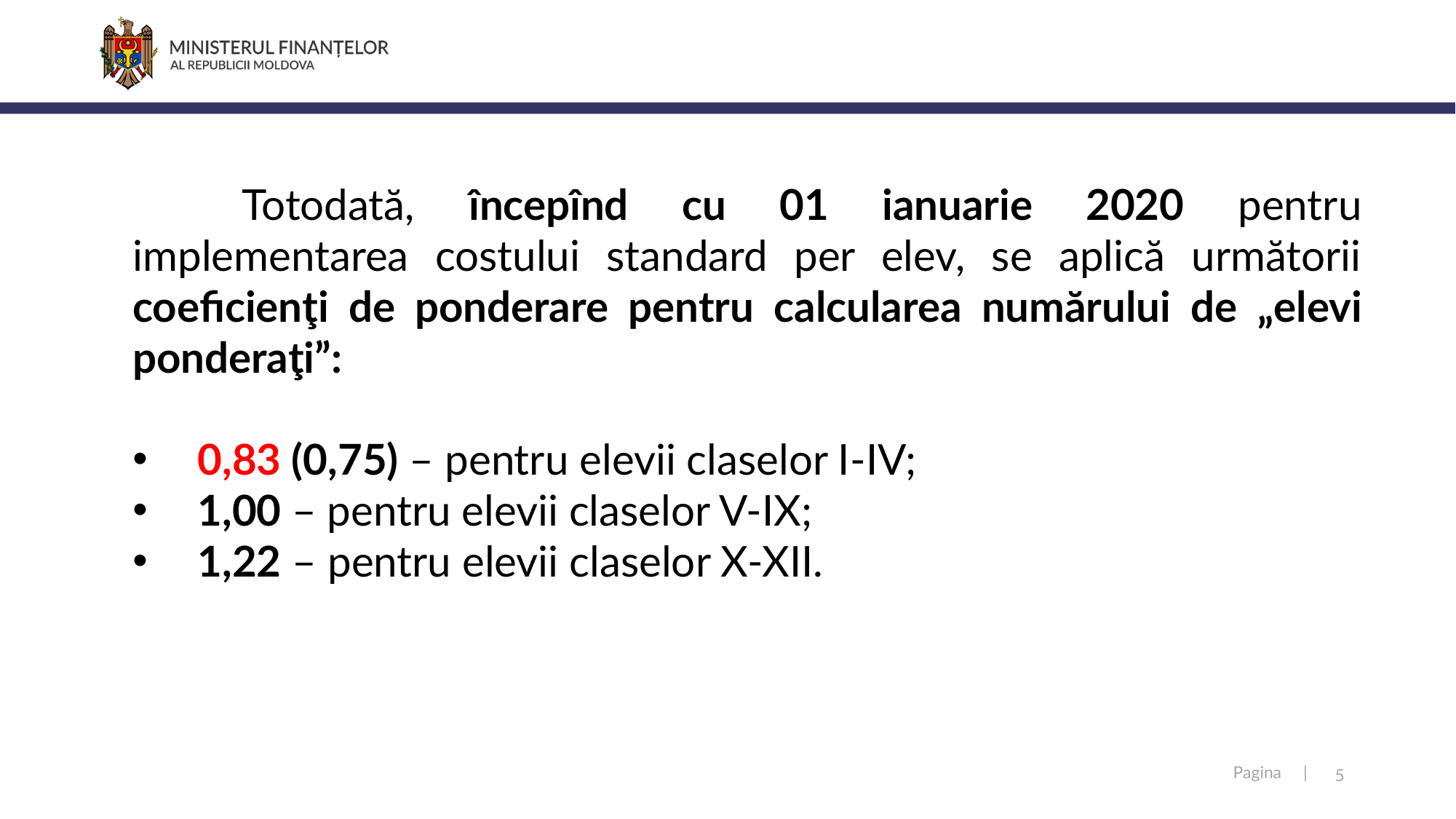

Totodată, începînd cu 01 ianuarie 2020 pentru implementarea costului standard per elev, se aplică următorii coeficienţi de ponderare pentru calcularea numărului de „elevi ponderaţi”:

 0,83 (0,75) – pentru elevii claselor I-IV;
 1,00 – pentru elevii claselor V-IX;
 1,22 – pentru elevii claselor X-XII.

5